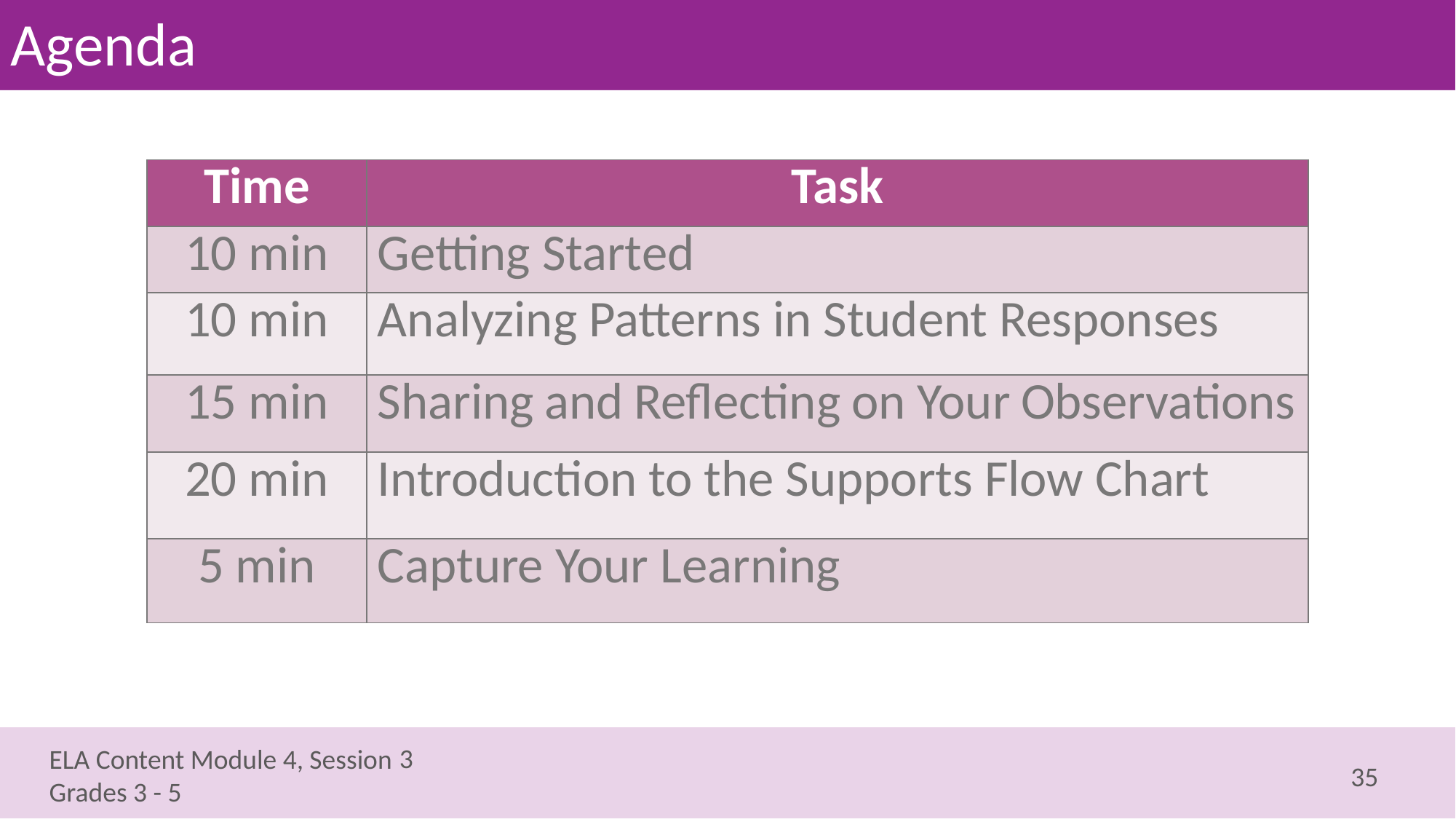

# Agenda
| Time | Task |
| --- | --- |
| 10 min | Getting Started |
| 10 min | Analyzing Patterns in Student Responses |
| 15 min | Sharing and Reflecting on Your Observations |
| 20 min | Introduction to the Supports Flow Chart |
| 5 min | Capture Your Learning |
3
35